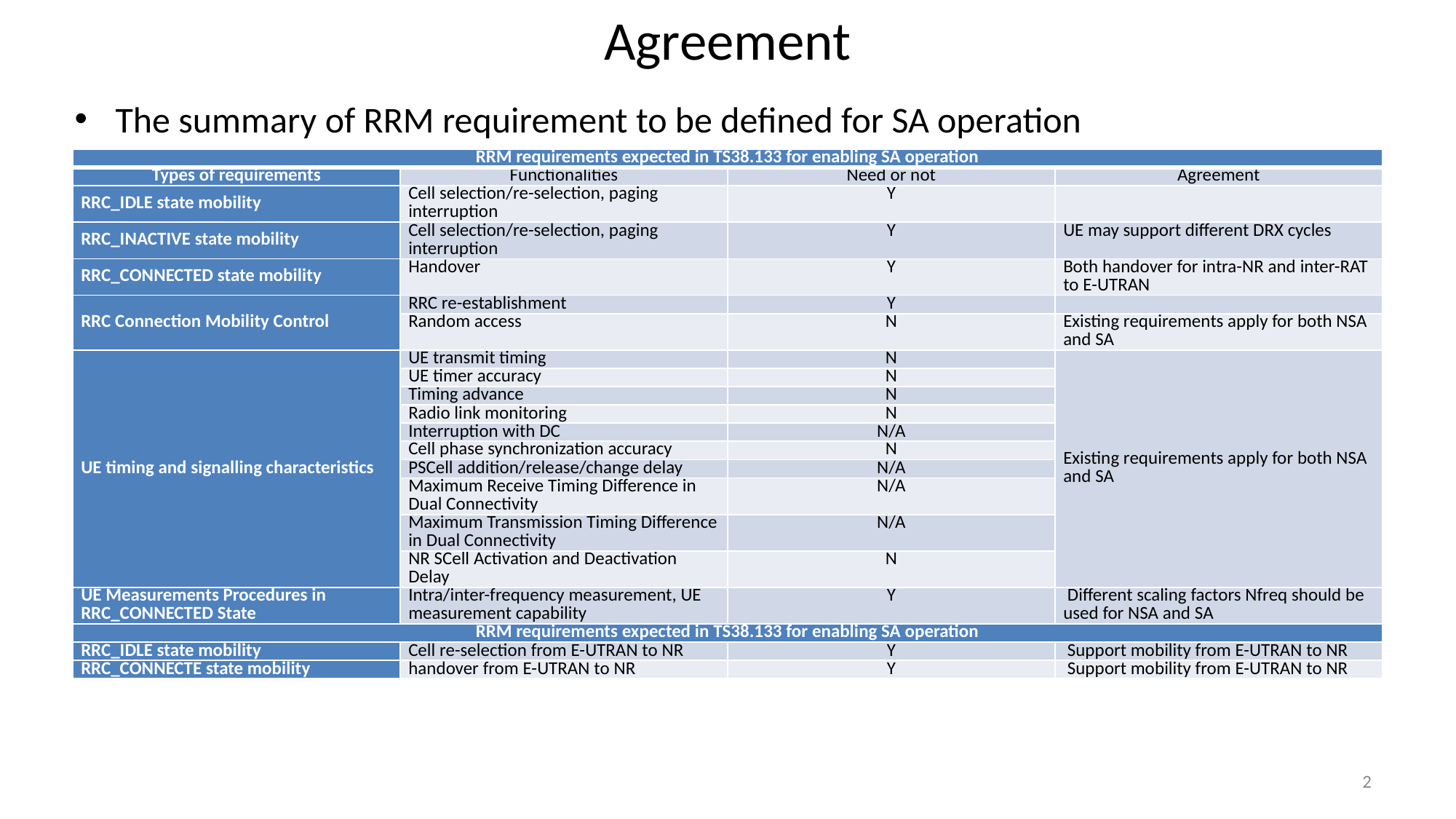

# Agreement
The summary of RRM requirement to be defined for SA operation

| RRM requirements expected in TS38.133 for enabling SA operation |  |  |  |
| --- | --- | --- | --- |
| Types of requirements | Functionalities | Need or not | Agreement |
| RRC\_IDLE state mobility | Cell selection/re-selection, paging interruption | Y |  |
| RRC\_INACTIVE state mobility | Cell selection/re-selection, paging interruption | Y | UE may support different DRX cycles |
| RRC\_CONNECTED state mobility | Handover | Y | Both handover for intra-NR and inter-RAT to E-UTRAN |
| RRC Connection Mobility Control | RRC re-establishment | Y |  |
|  | Random access | N | Existing requirements apply for both NSA and SA |
| UE timing and signalling characteristics | UE transmit timing | N | Existing requirements apply for both NSA and SA |
|  | UE timer accuracy | N |  |
|  | Timing advance | N |  |
|  | Radio link monitoring | N |  |
|  | Interruption with DC | N/A |  |
|  | Cell phase synchronization accuracy | N |  |
|  | PSCell addition/release/change delay | N/A |  |
|  | Maximum Receive Timing Difference in Dual Connectivity | N/A |  |
|  | Maximum Transmission Timing Difference in Dual Connectivity | N/A |  |
|  | NR SCell Activation and Deactivation Delay | N |  |
| UE Measurements Procedures in RRC\_CONNECTED State | Intra/inter-frequency measurement, UE measurement capability | Y | Different scaling factors Nfreq should be used for NSA and SA |
| RRM requirements expected in TS38.133 for enabling SA operation |  |  |  |
| RRC\_IDLE state mobility | Cell re-selection from E-UTRAN to NR | Y | Support mobility from E-UTRAN to NR |
| RRC\_CONNECTE state mobility | handover from E-UTRAN to NR | Y | Support mobility from E-UTRAN to NR |
2